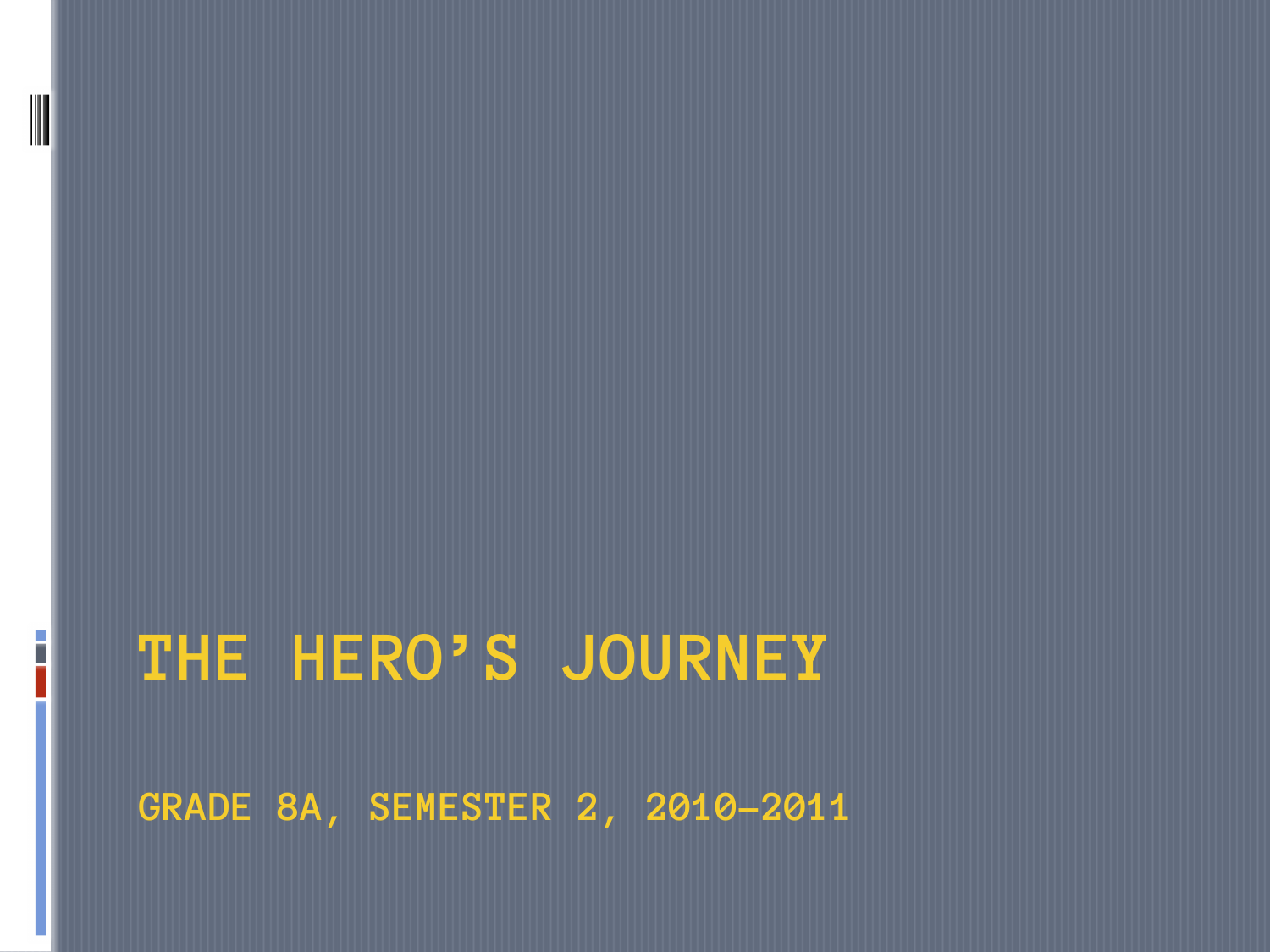

# The Hero’s Journey Grade 8A, Semester 2, 2010-2011